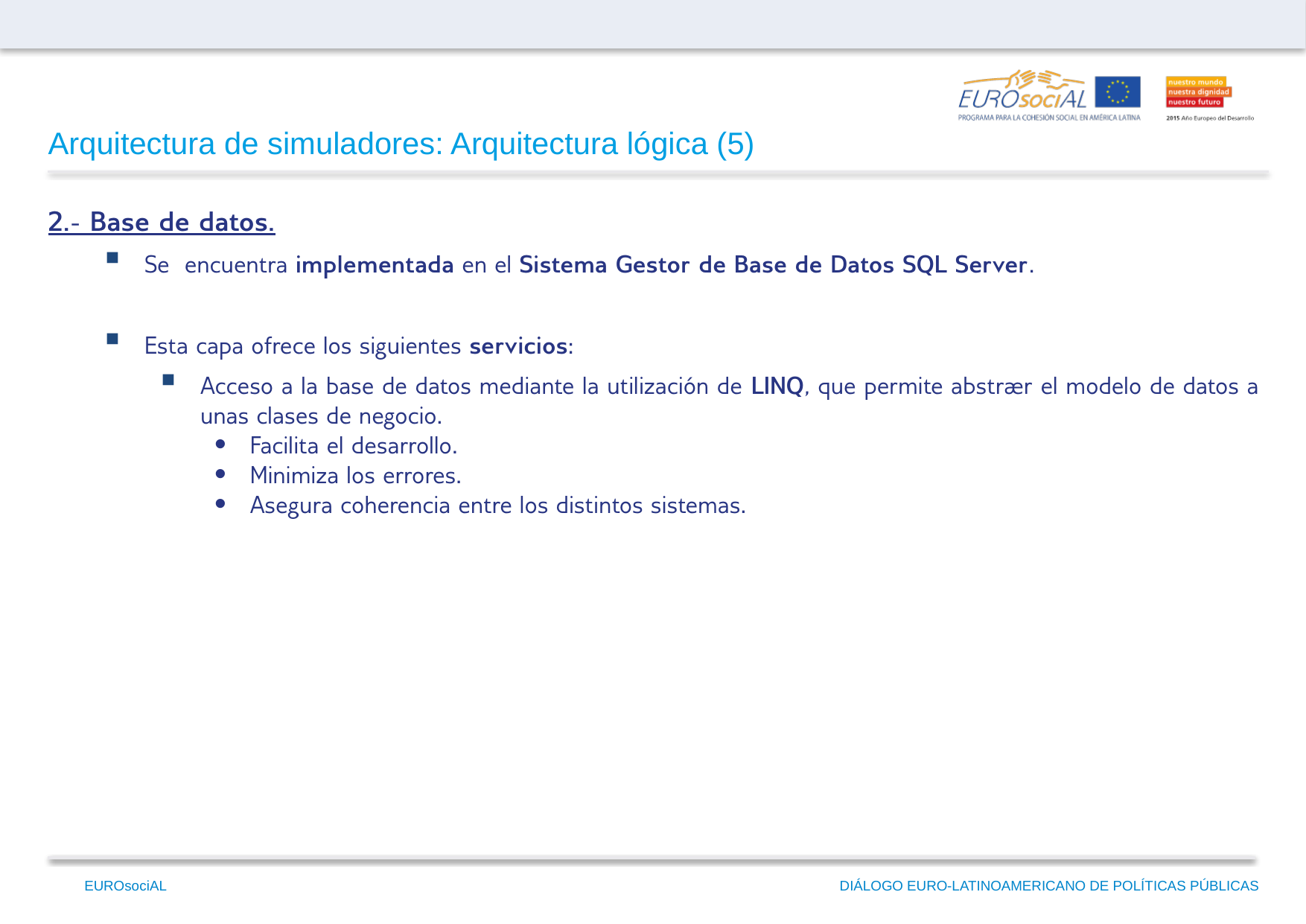

Arquitectura de simuladores: Arquitectura lógica (5)
2.- Base de datos.
Se  encuentra implementada en el Sistema Gestor de Base de Datos SQL Server.

Esta capa ofrece los siguientes servicios:
Acceso a la base de datos mediante la utilización de LINQ, que permite abstraer el modelo de datos a unas clases de negocio.
Facilita el desarrollo.
Minimiza los errores.
Asegura coherencia entre los distintos sistemas.